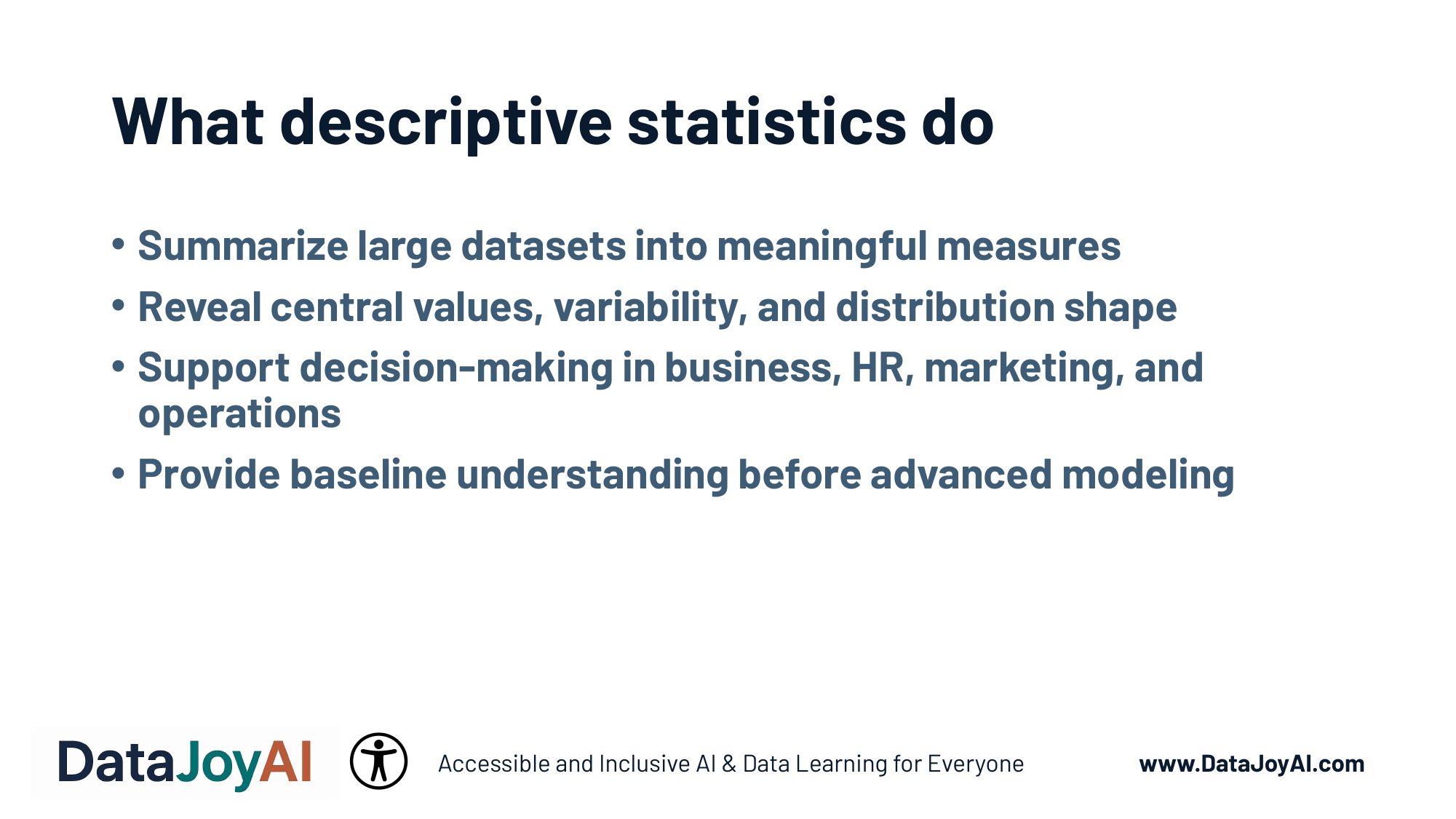

# What descriptive statistics do
Summarize large datasets into meaningful measures
Reveal central values, variability, and distribution shape
Support decision‑making in business, HR, marketing, and operations
Provide baseline understanding before advanced modeling